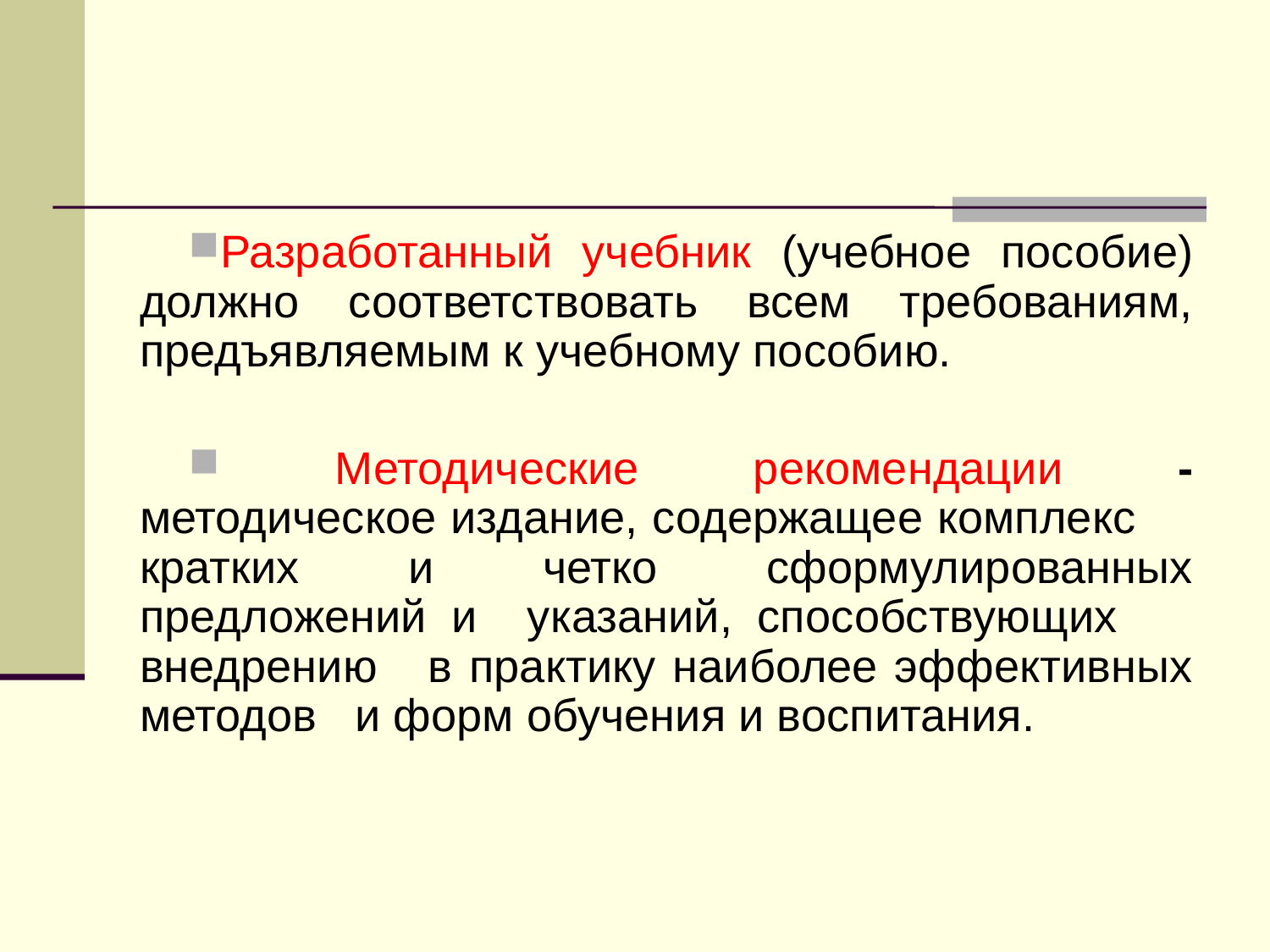

Разработанный учебник (учебное пособие) должно соответствовать всем требованиям, предъявляемым к учебному пособию.

 Методические рекомендации - методическое издание, содержащее комплекс     кратких и четко сформулированных предложений и  указаний, способствующих    внедрению   в практику наиболее эффективных методов   и форм обучения и воспитания.